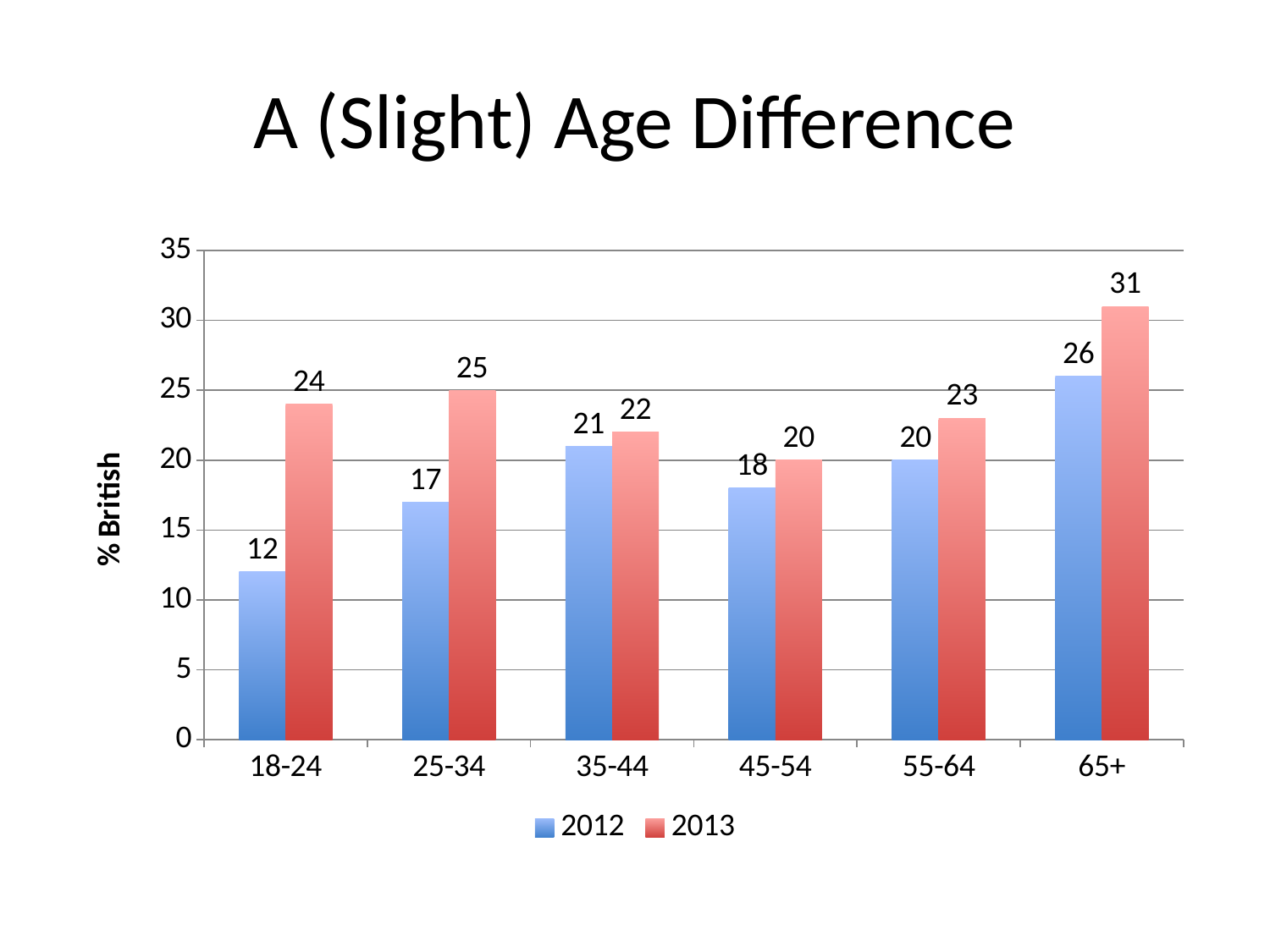

# A (Slight) Age Difference

### Chart

| Category | 2012 | 2013 |
|---|---|---|
| 18-24 | 12.0 | 24.0 |
| 25-34 | 17.0 | 25.0 |
| 35-44 | 21.0 | 22.0 |
| 45-54 | 18.0 | 20.0 |
| 55-64 | 20.0 | 23.0 |
| 65+ | 26.0 | 31.0 |